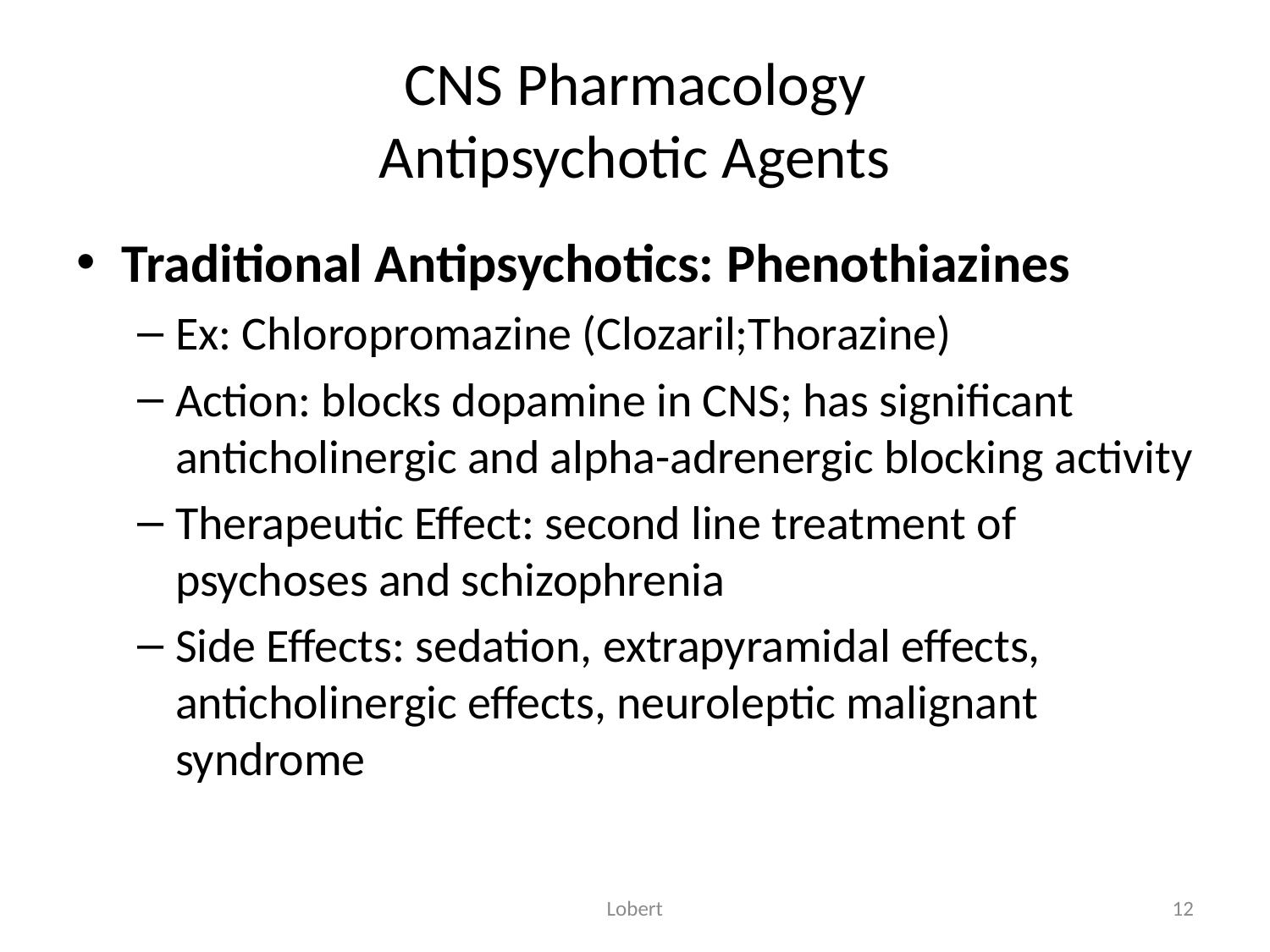

# CNS Pharmacology Antipsychotic Agents
Traditional Antipsychotics: Phenothiazines
Ex: Chloropromazine (Clozaril;Thorazine)
Action: blocks dopamine in CNS; has significant anticholinergic and alpha-adrenergic blocking activity
Therapeutic Effect: second line treatment of psychoses and schizophrenia
Side Effects: sedation, extrapyramidal effects, anticholinergic effects, neuroleptic malignant syndrome
Lobert
12